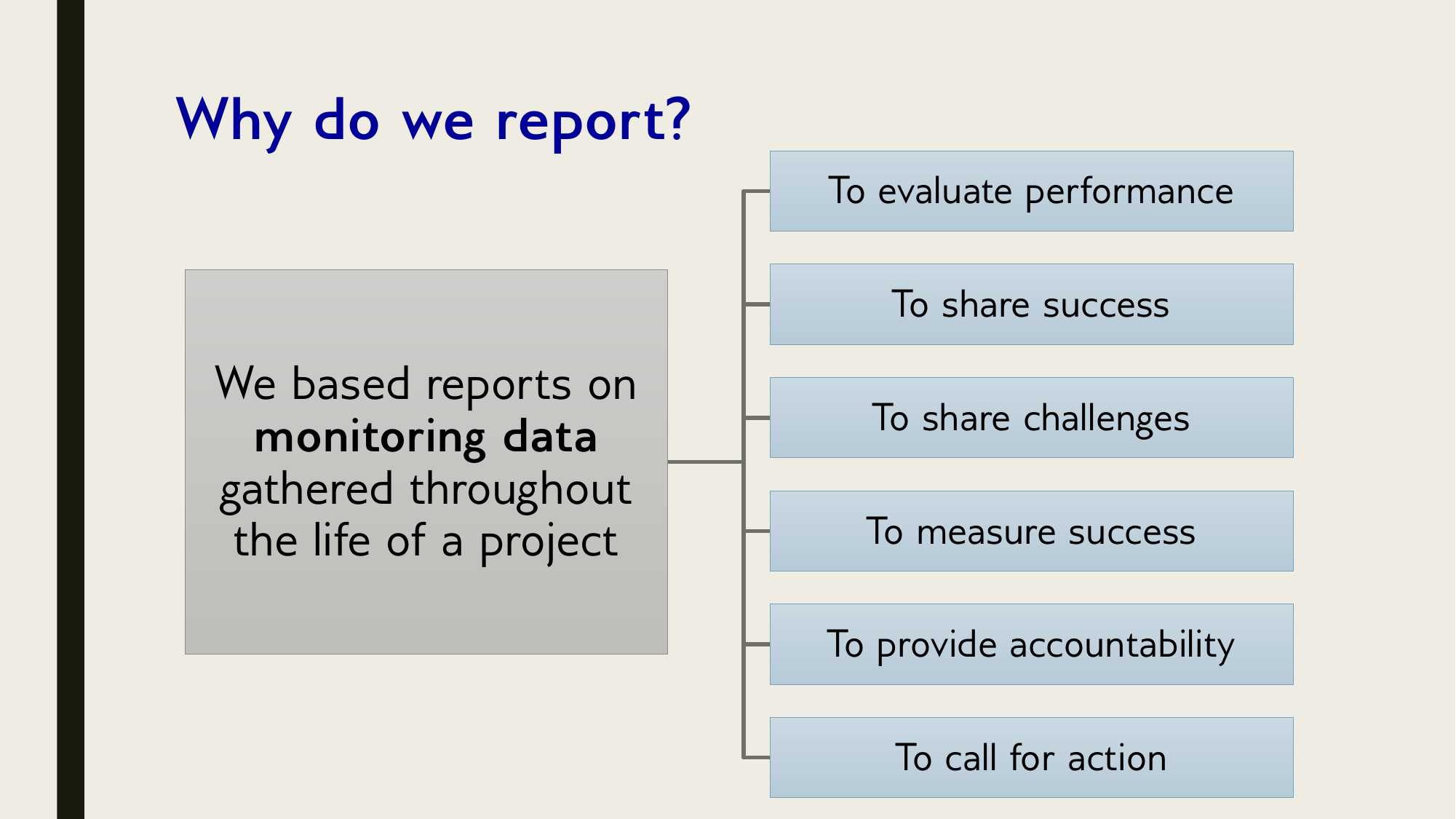

# Why do we report?
We based reports on monitoring data gathered throughout the life of a project
To evaluate performance
To share success
To share challenges
To measure success
To provide accountability
To call for action